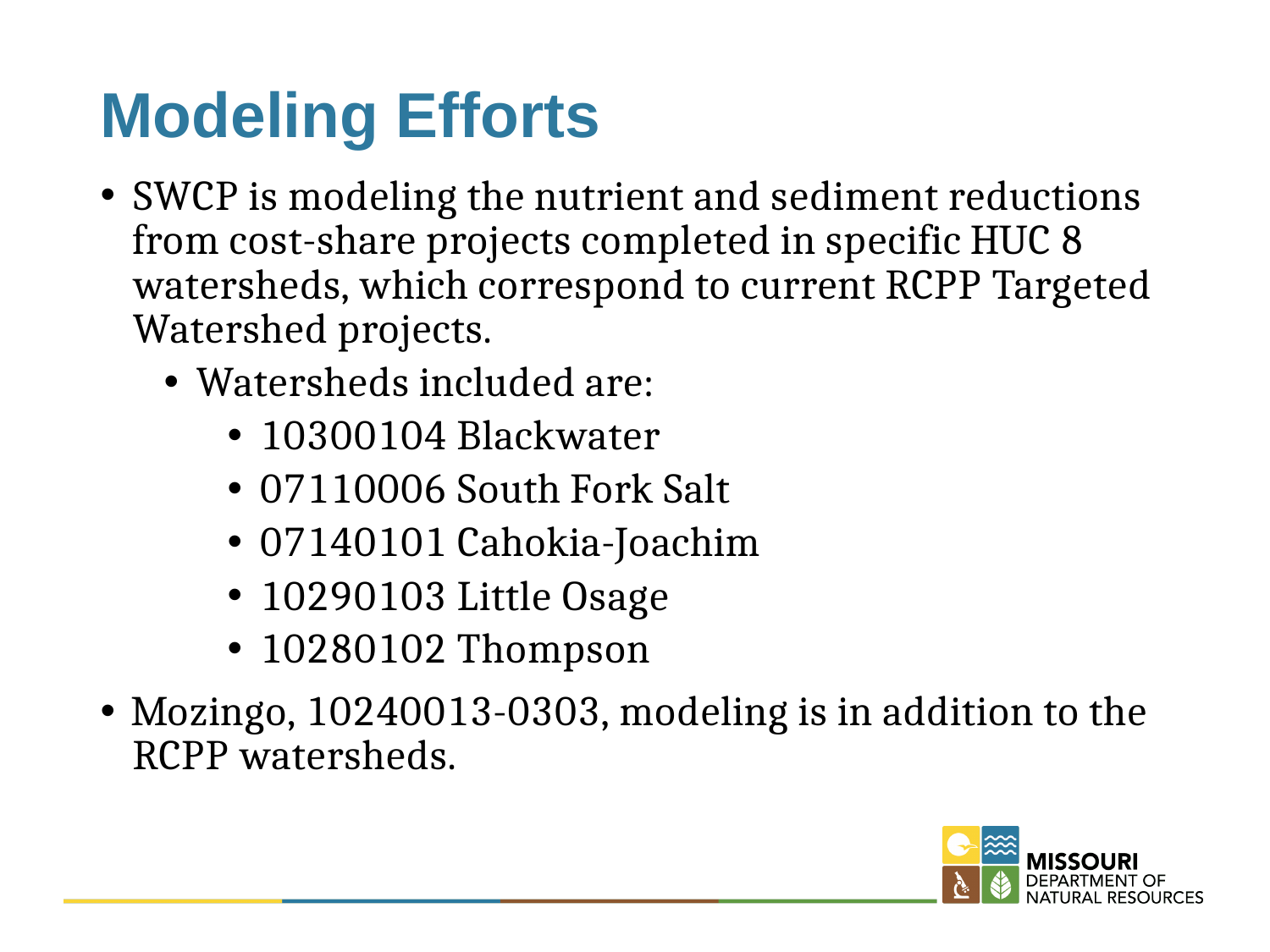

# Modeling Efforts
SWCP is modeling the nutrient and sediment reductions from cost-share projects completed in specific HUC 8 watersheds, which correspond to current RCPP Targeted Watershed projects.
Watersheds included are:
10300104 Blackwater
07110006 South Fork Salt
07140101 Cahokia-Joachim
10290103 Little Osage
10280102 Thompson
Mozingo, 10240013-0303, modeling is in addition to the RCPP watersheds.